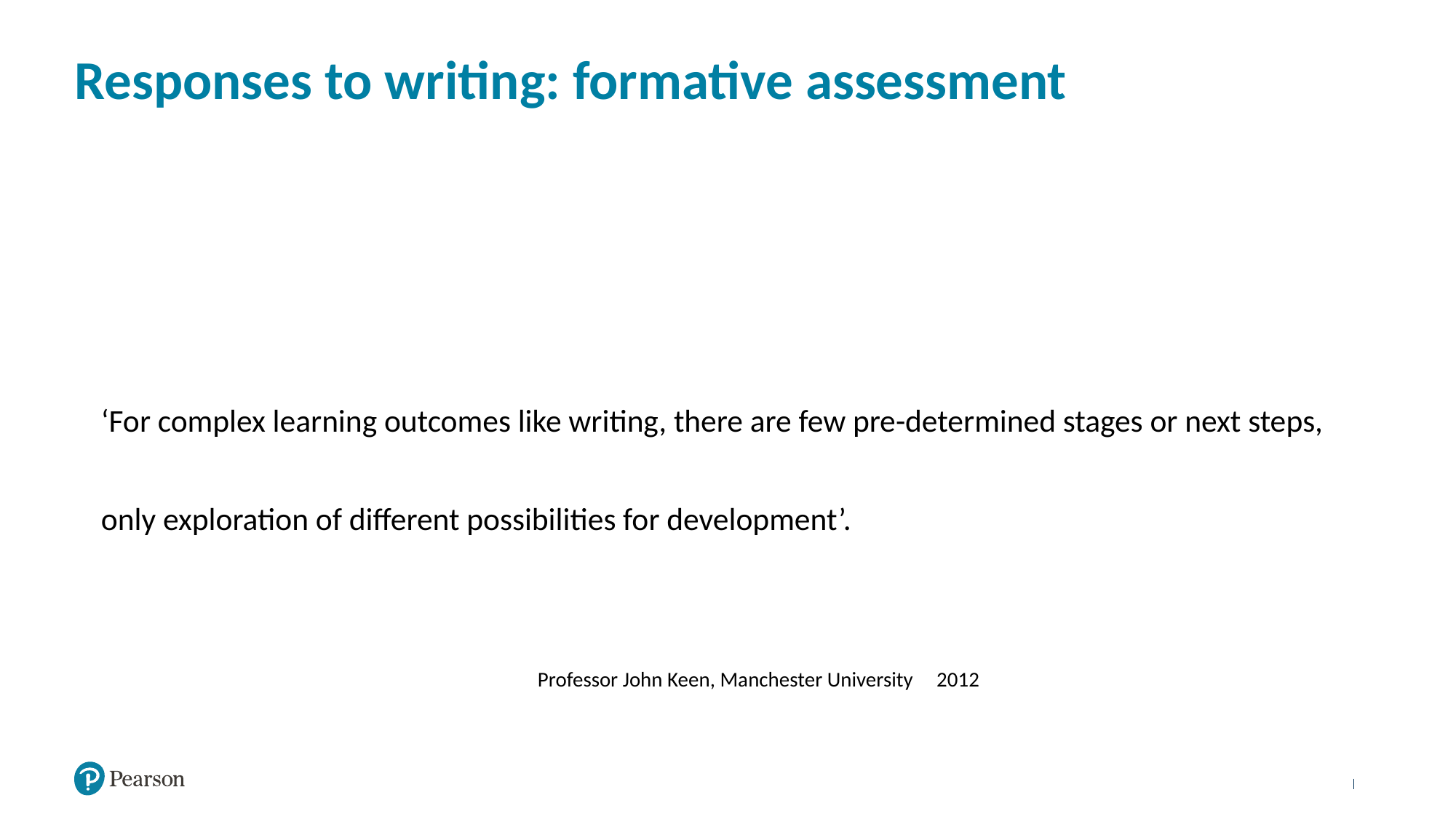

# Responses to writing: formative assessment

‘For complex learning outcomes like writing, there are few pre-determined stages or next steps, only exploration of different possibilities for development’.

				Professor John Keen, Manchester University     2012